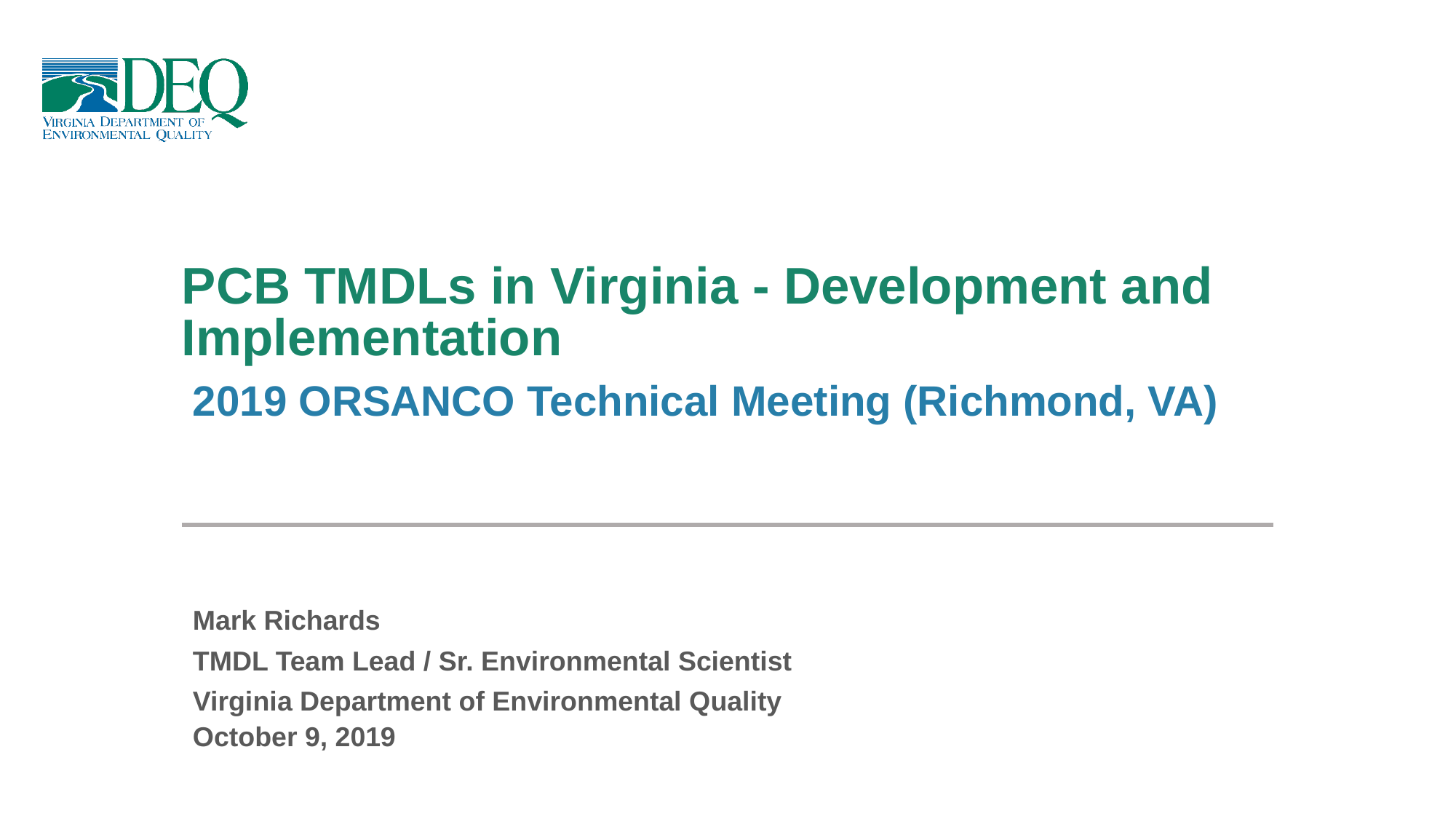

# PCB TMDLs in Virginia - Development and Implementation
2019 ORSANCO Technical Meeting (Richmond, VA)
Mark Richards
TMDL Team Lead / Sr. Environmental Scientist
Virginia Department of Environmental Quality
October 9, 2019